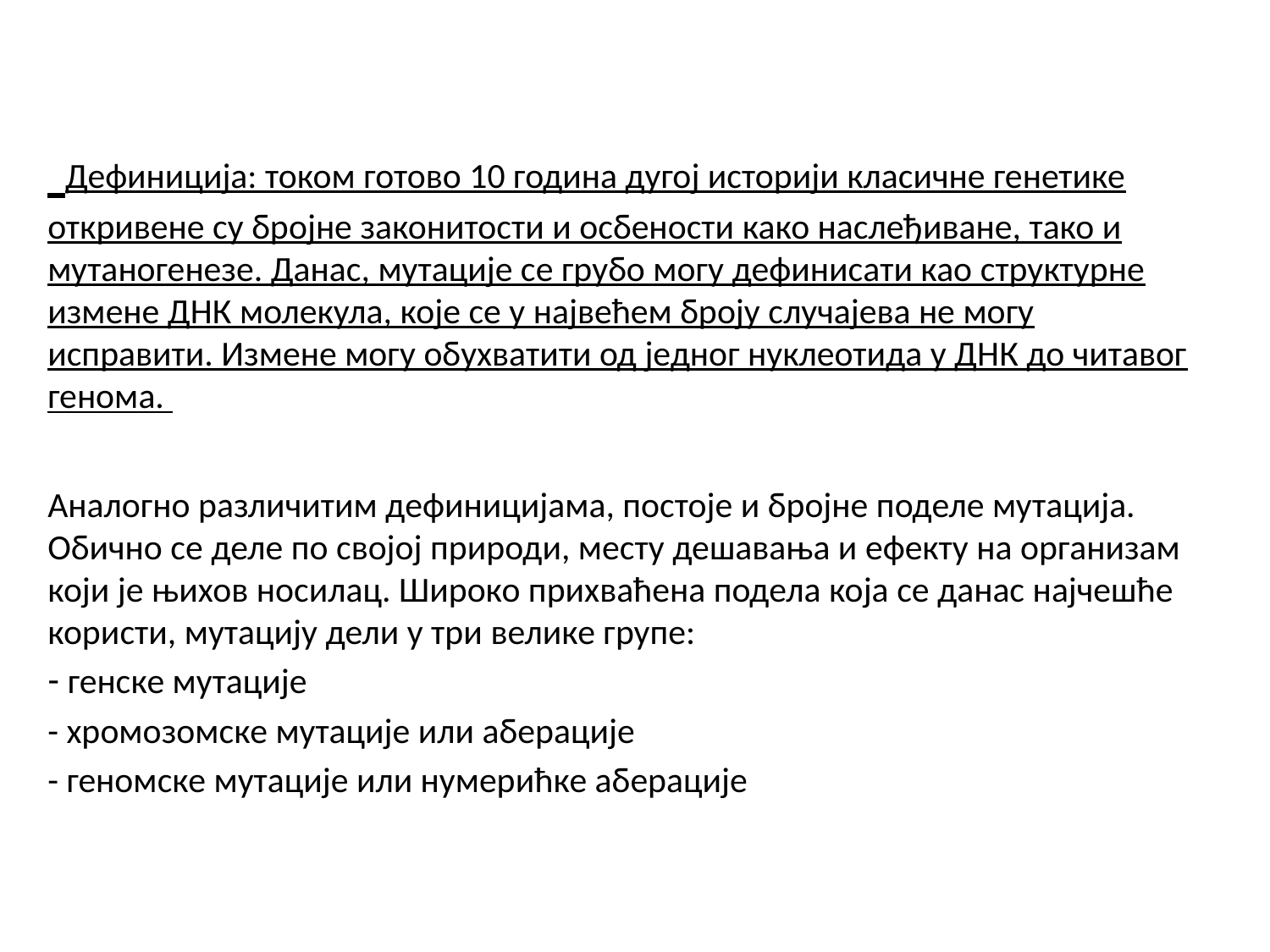

# Дефиниција: током готово 10 година дугој историји класичне генетике откривене су бројне законитости и осбености како наслеђиване, тако и мутаногенезе. Данас, мутације се грубо могу дефинисати као структурне измене ДНК молекула, које се у највећем броју случајева не могу исправити. Измене могу обухватити од једног нуклеотида у ДНК до читавог генома.
Аналогно различитим дефиницијама, постоје и бројне поделе мутација. Обично се деле по својој природи, месту дешавања и ефекту на организам који је њихов носилац. Широко прихваћена подела која се данас најчешће користи, мутацију дели у три велике групе:
 генске мутације
- хромозомске мутације или аберације
- геномске мутације или нумерићке аберације